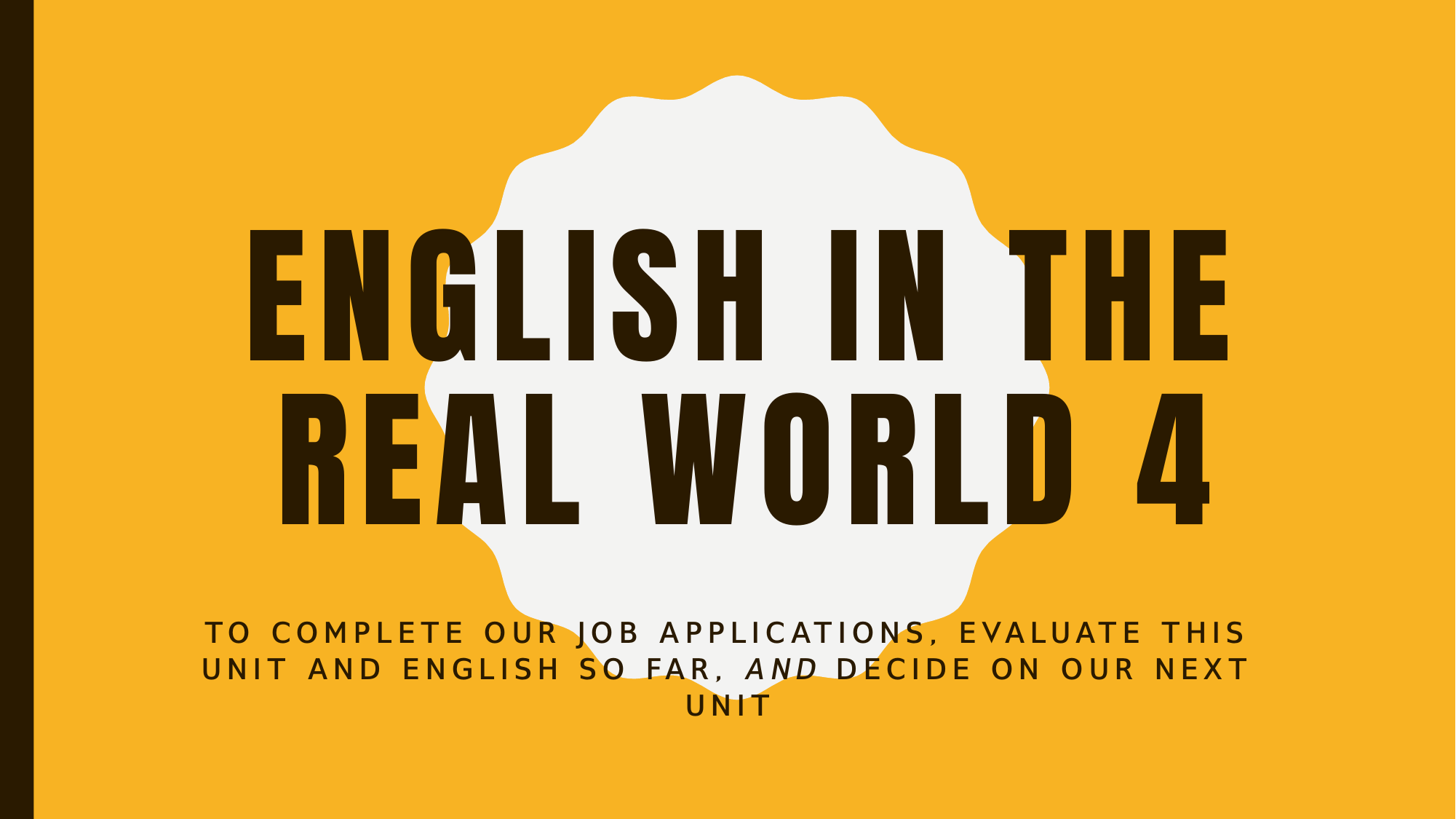

# English in the real world 4
To complete our job applications, evaluate this unit and english so far, and decide on our next unit